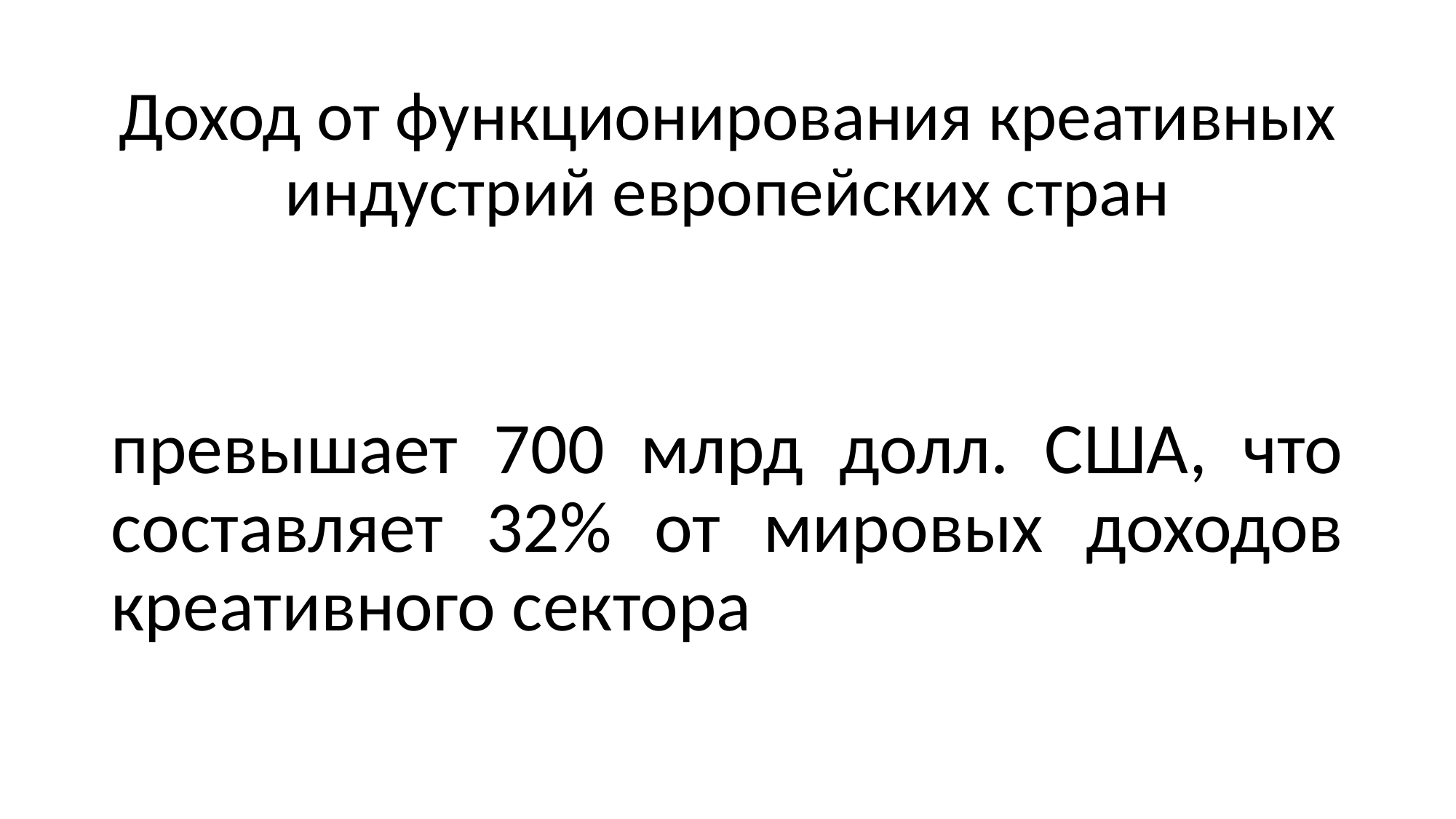

# Доход от функционирования креативных индустрий европейских стран
превышает 700 млрд долл. США, что составляет 32% от мировых доходов креативного сектора